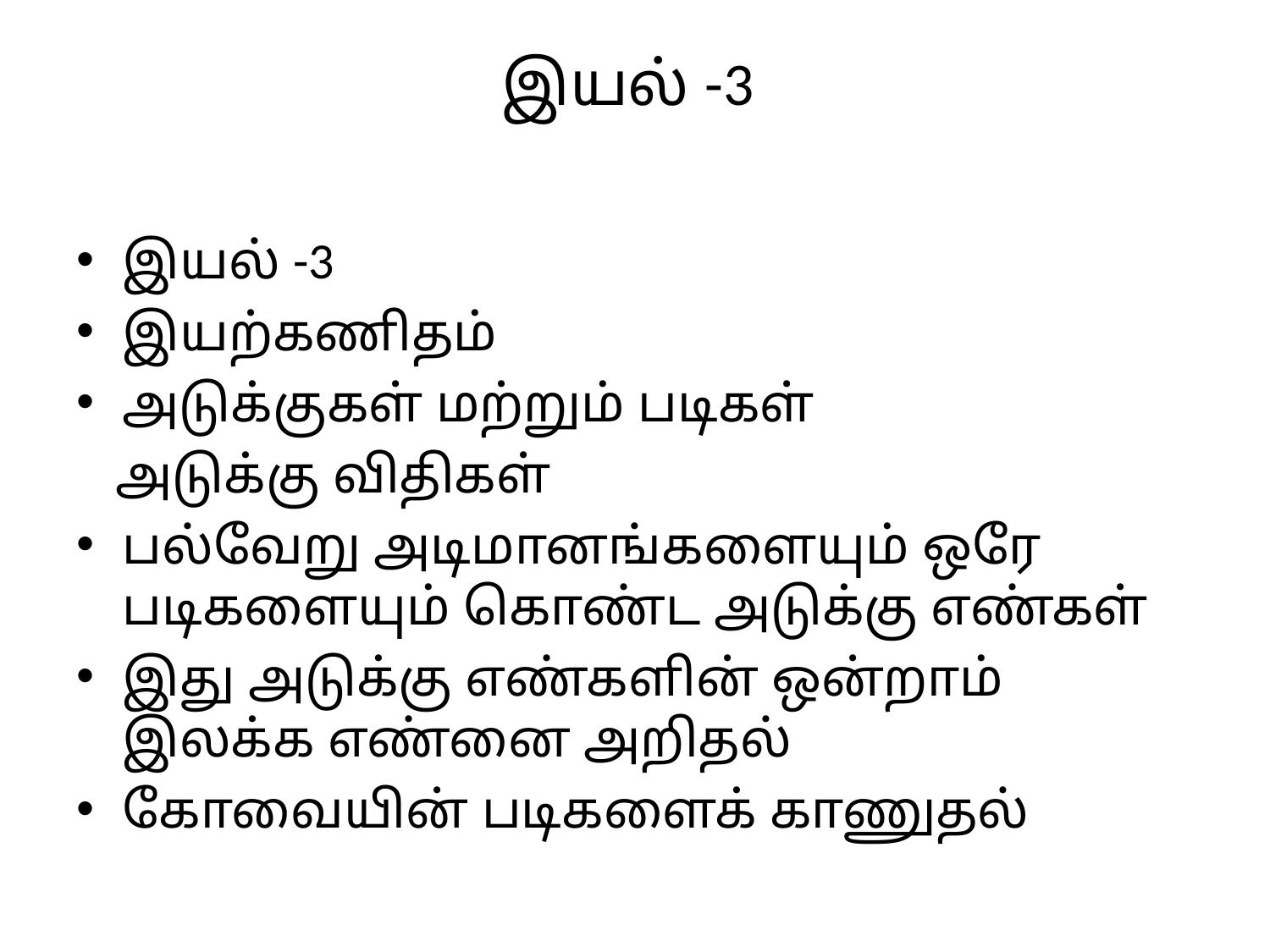

# இயல் -3
இயல் -3
இயற்கணிதம்
அடுக்குகள் மற்றும் படிகள்
   அடுக்கு விதிகள்
பல்வேறு அடிமானங்களையும் ஒரே படிகளையும் கொண்ட அடுக்கு எண்கள்
இது அடுக்கு எண்களின் ஒன்றாம் இலக்க எண்னை அறிதல்
கோவையின் படிகளைக் காணுதல்